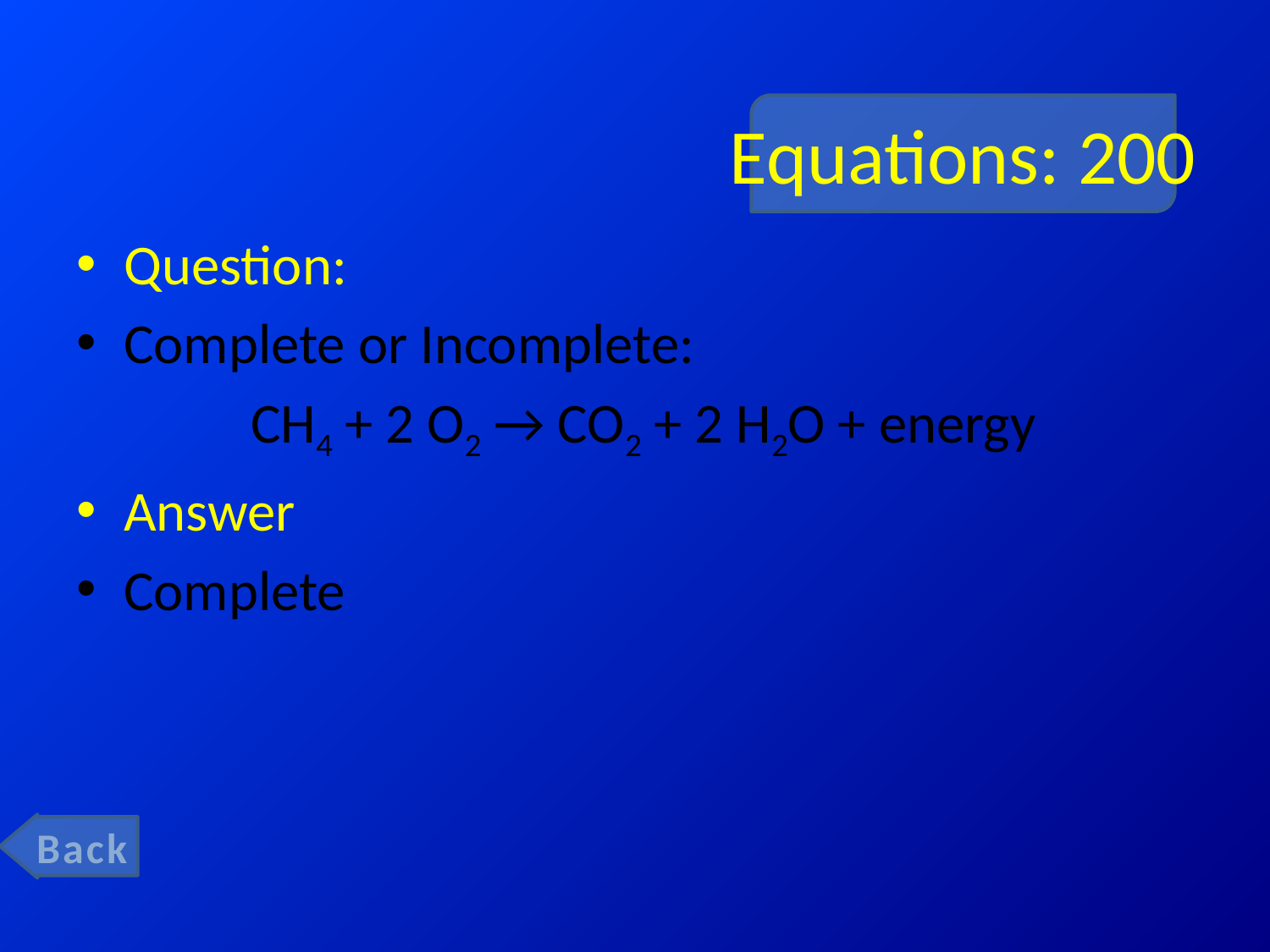

# Equations: 200

Question:
Complete or Incomplete:
		CH4 + 2 O2 → CO2 + 2 H2O + energy
Answer
Complete

Back